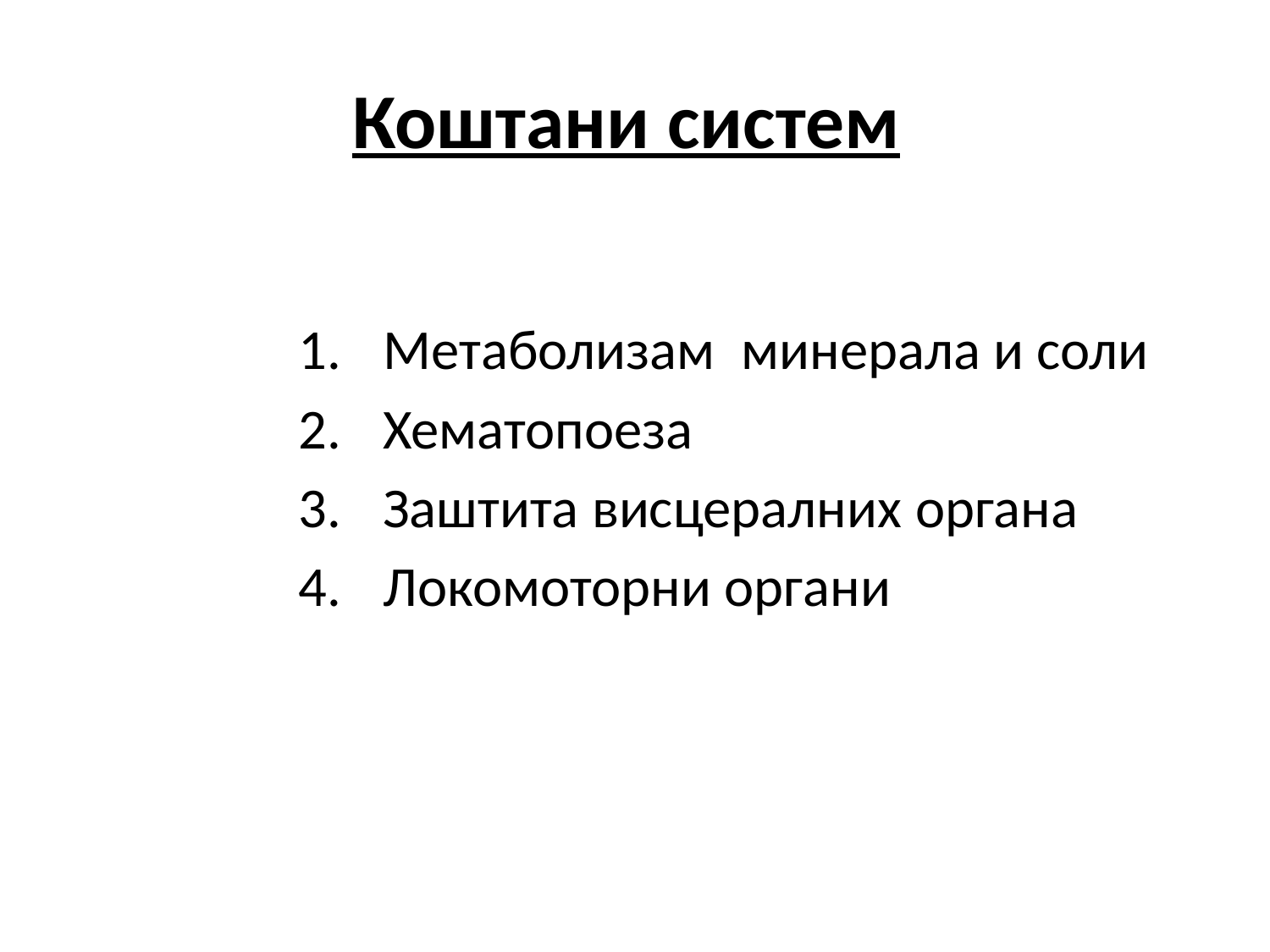

# Коштани систем
Метаболизам  минерала и соли
Хематопоеза
Заштита висцералних органа
Локомоторни органи